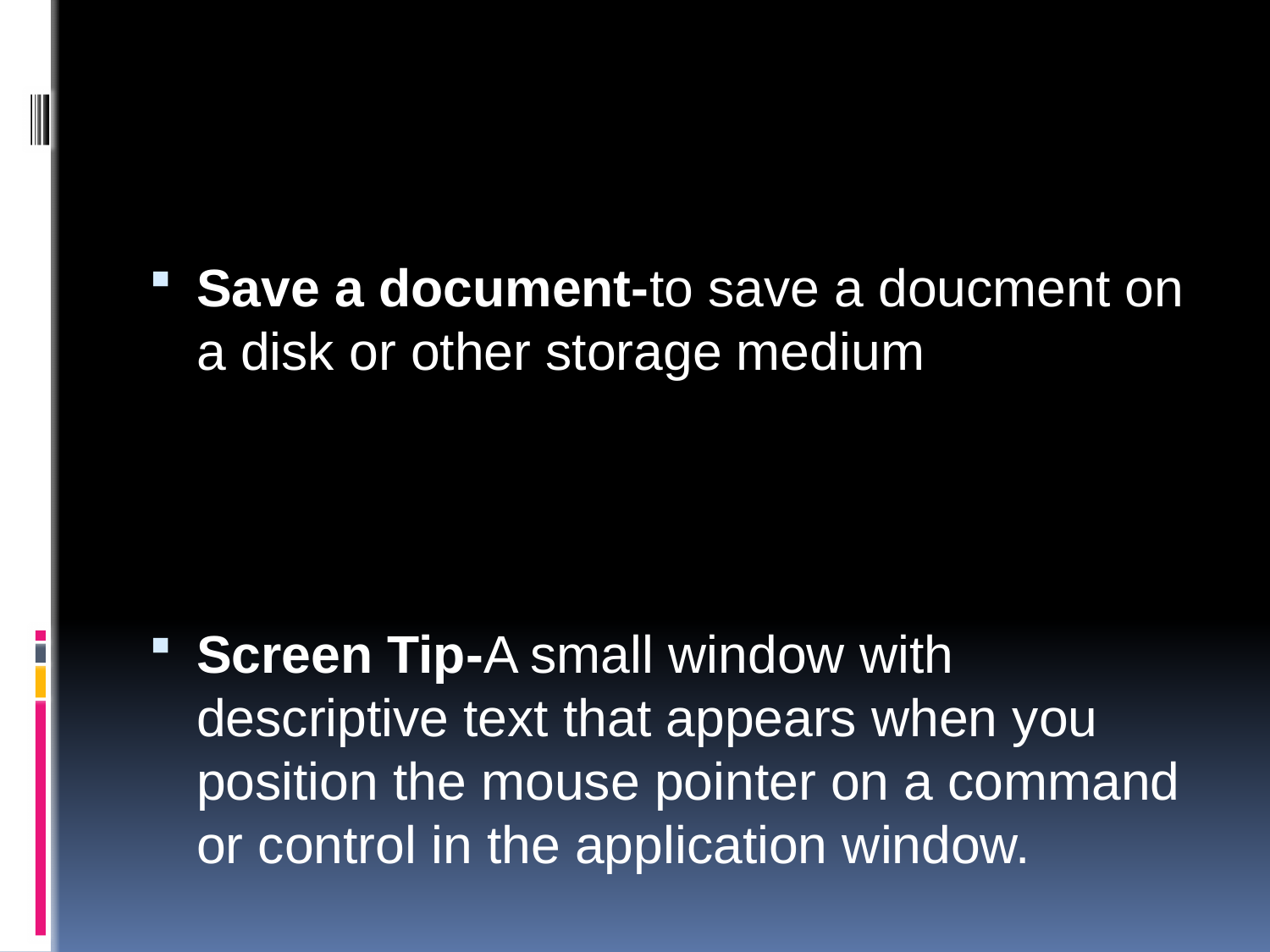

#
Save a document-to save a doucment on a disk or other storage medium

Screen Tip-A small window with descriptive text that appears when you position the mouse pointer on a command or control in the application window.